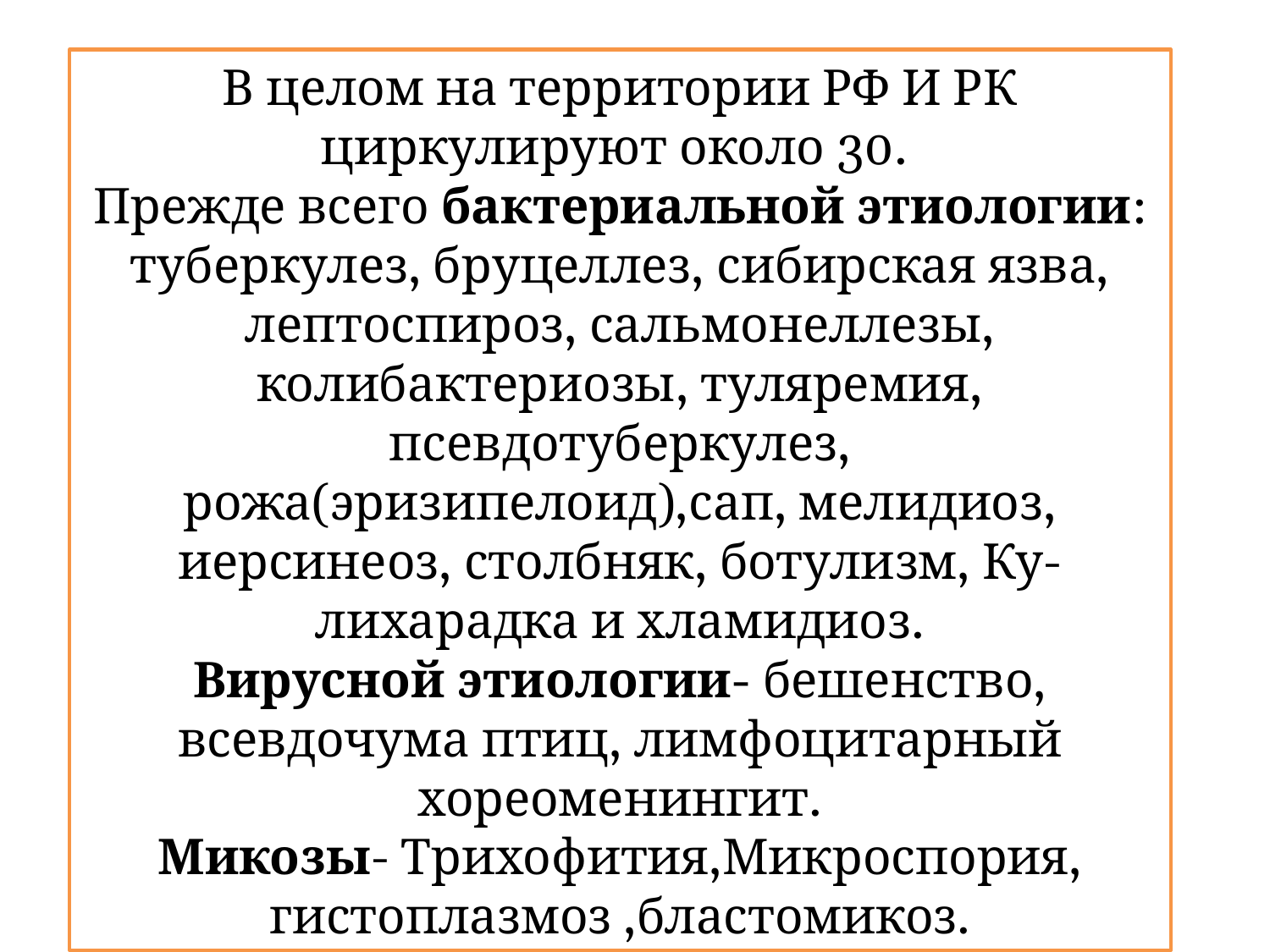

В целом на территории РФ И РК циркулируют около 30.
Прежде всего бактериальной этиологии: туберкулез, бруцеллез, сибирская язва, лептоспироз, сальмонеллезы, колибактериозы, туляремия, псевдотуберкулез, рожа(эризипелоид),сап, мелидиоз, иерсинеоз, столбняк, ботулизм, Ку-лихарадка и хламидиоз.
Вирусной этиологии- бешенство, всевдочума птиц, лимфоцитарный хореоменингит.
Микозы- Трихофития,Микроспория, гистоплазмоз ,бластомикоз.